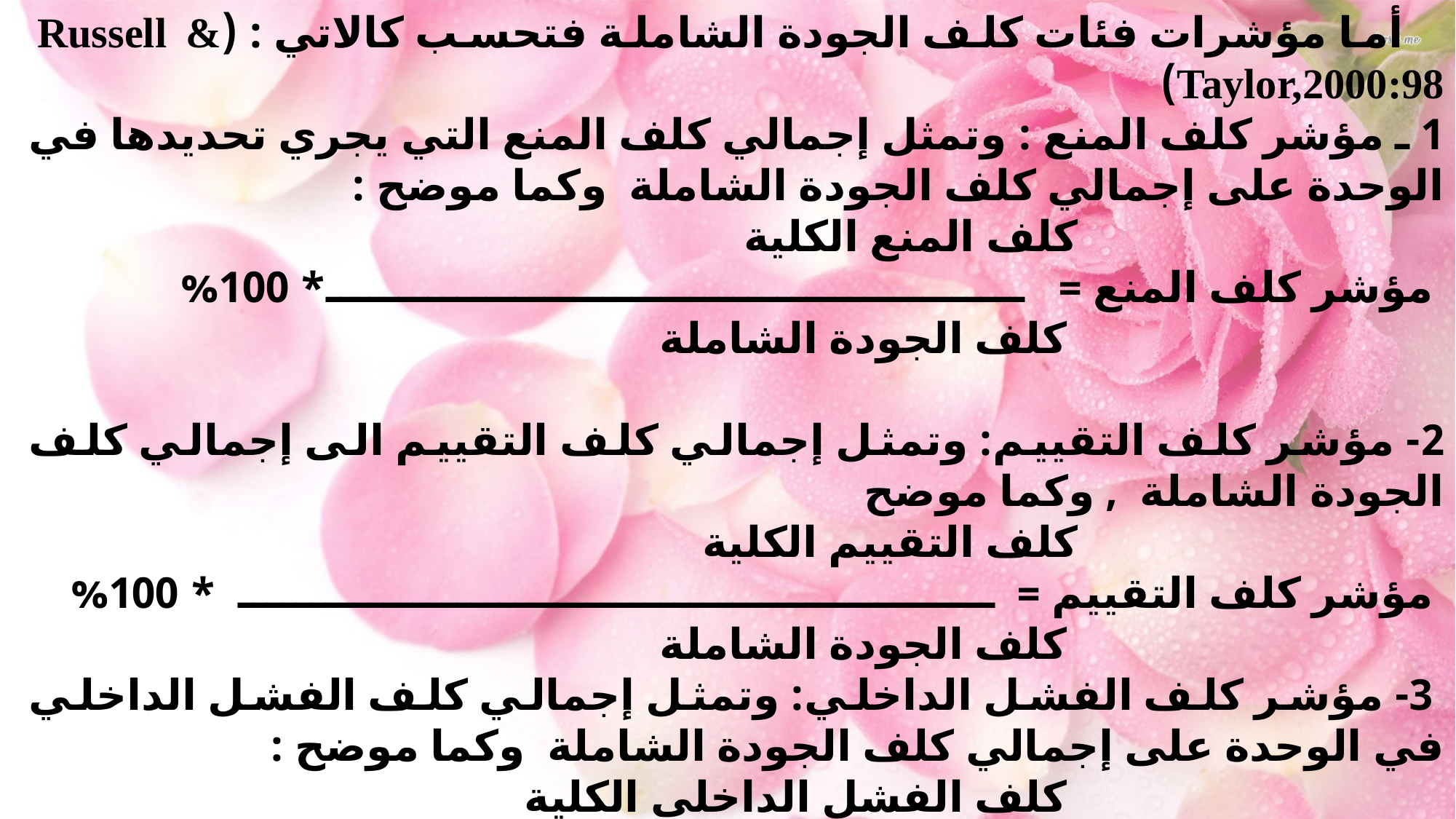

أما مؤشرات فئات كلف الجودة الشاملة فتحسب كالاتي : (Russell & Taylor,2000:98)
1 ـ مؤشر كلف المنع : وتمثل إجمالي كلف المنع التي يجري تحديدها في الوحدة على إجمالي كلف الجودة الشاملة  وكما موضح :
                                 كلف المنع الكلية
 مؤشر كلف المنع =   ــــــــــــــــــــــــــــــــــــــــــــــــ* 100%
                                  كلف الجودة الشاملة

2- مؤشر كلف التقييم: وتمثل إجمالي كلف التقييم الى إجمالي كلف الجودة الشاملة  , وكما موضح
                                 كلف التقييم الكلية
 مؤشر كلف التقييم =  ــــــــــــــــــــــــــــــــــــــــــــــــــــ  * 100%
                                  كلف الجودة الشاملة
 3- مؤشر كلف الفشل الداخلي: وتمثل إجمالي كلف الفشل الداخلي في الوحدة على إجمالي كلف الجودة الشاملة  وكما موضح :
                                  كلف الفشل الداخلي الكلية
مؤشر كلف الفشل الداخلي =  ــــــــــــــــــــــــــــــــــــــــــــــ  * 100%
                                         كلف الجودة الشاملة